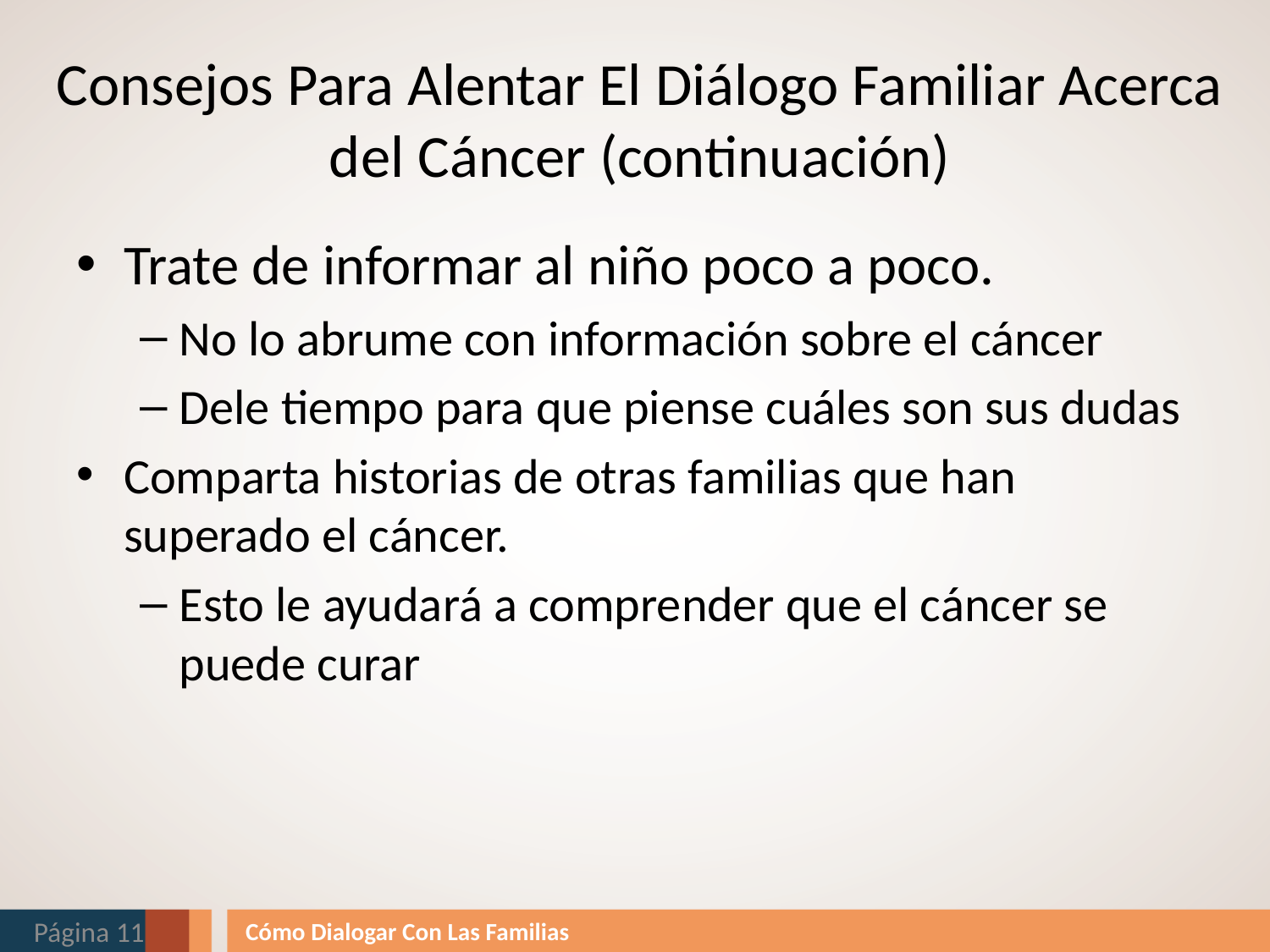

# Consejos Para Alentar El Diálogo Familiar Acerca del Cáncer (continuación)
Trate de informar al niño poco a poco.
No lo abrume con información sobre el cáncer
Dele tiempo para que piense cuáles son sus dudas
Comparta historias de otras familias que han superado el cáncer.
Esto le ayudará a comprender que el cáncer se puede curar
Página 11
Cómo Dialogar Con Las Familias